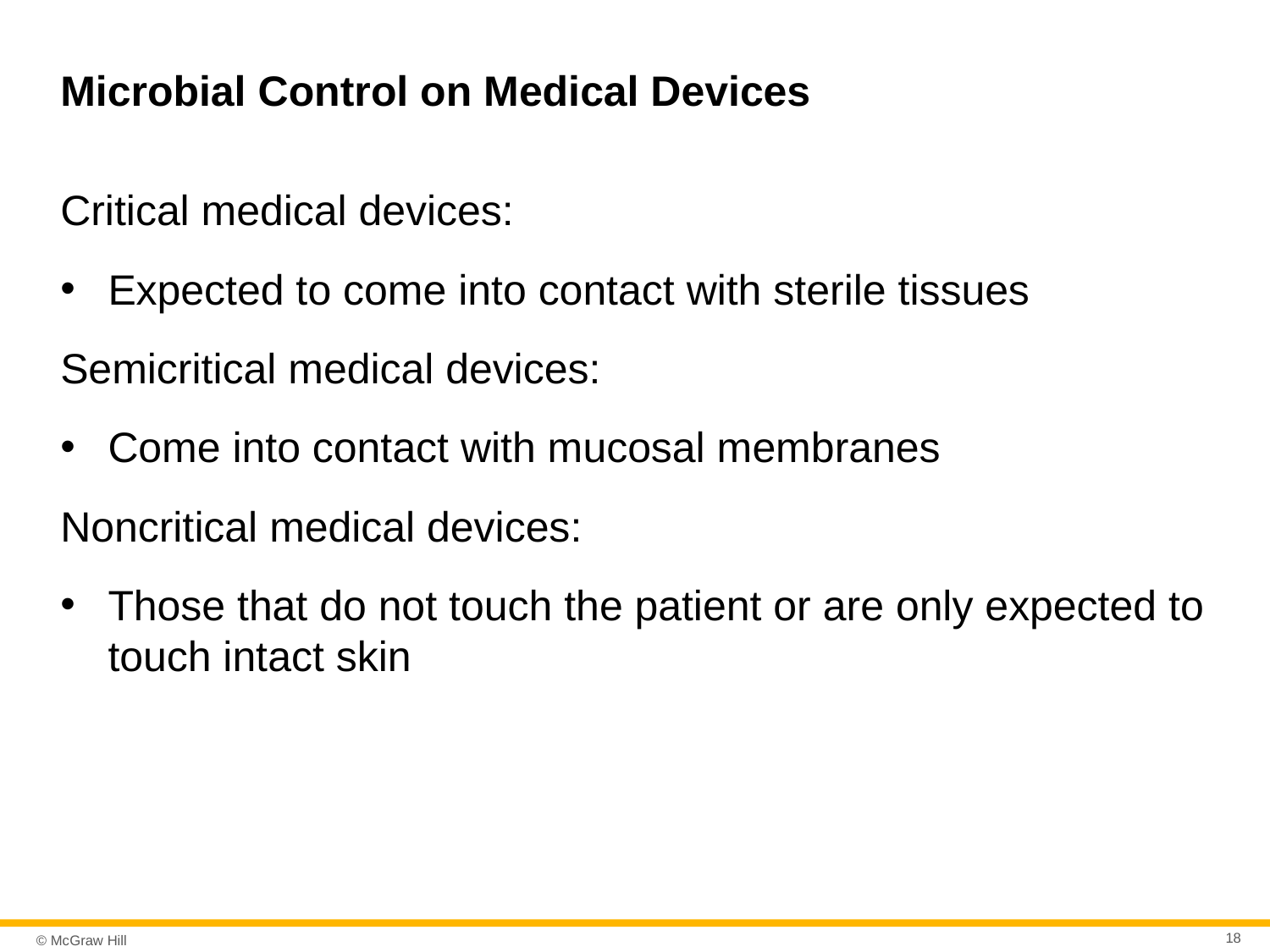

# Microbial Control on Medical Devices
Critical medical devices:
Expected to come into contact with sterile tissues
Semicritical medical devices:
Come into contact with mucosal membranes
Noncritical medical devices:
Those that do not touch the patient or are only expected to touch intact skin